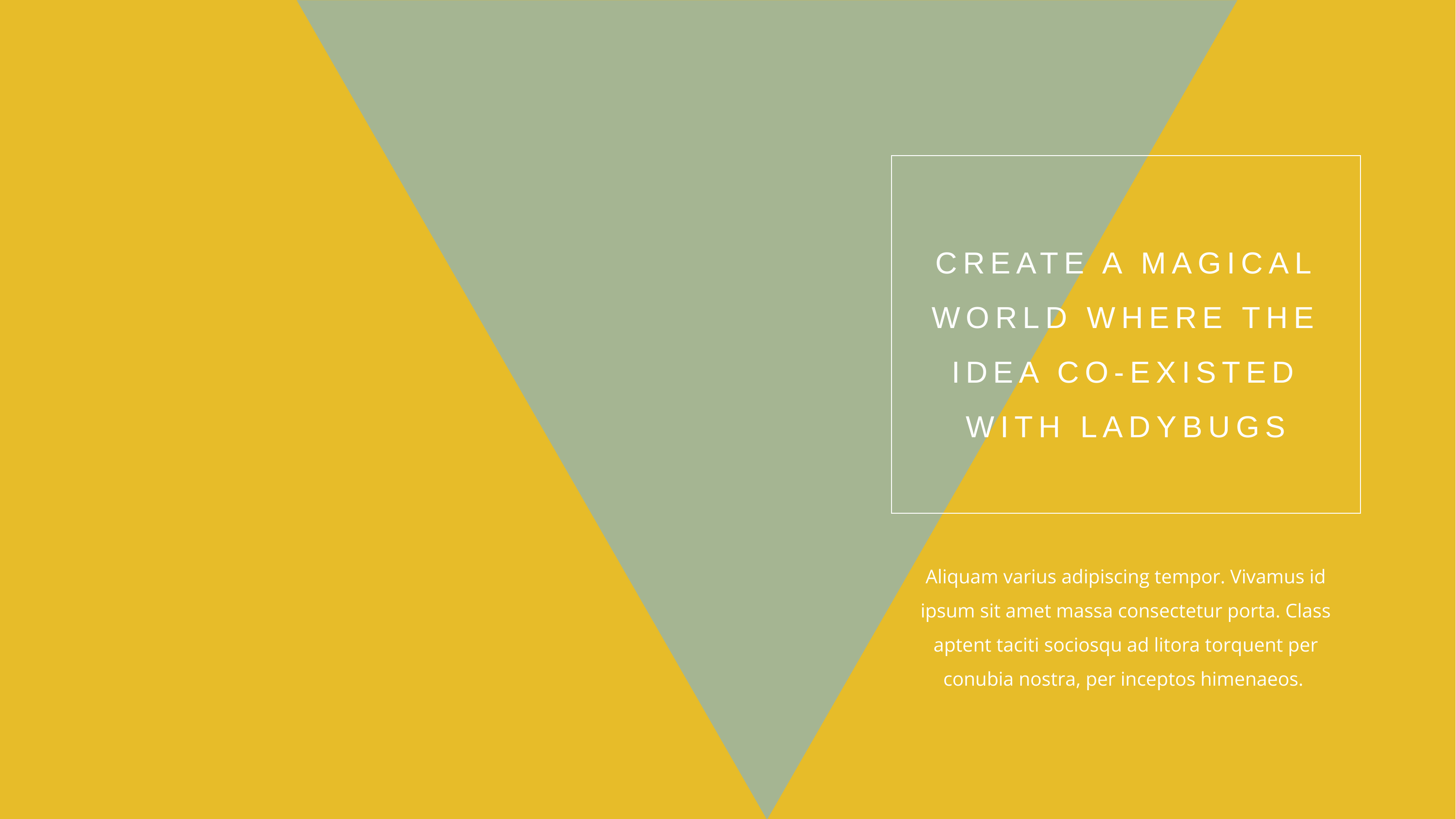

CREATE A MAGICAL WORLD WHERE THE IDEA CO-EXISTED WITH LADYBUGS
Aliquam varius adipiscing tempor. Vivamus id ipsum sit amet massa consectetur porta. Class aptent taciti sociosqu ad litora torquent per conubia nostra, per inceptos himenaeos.